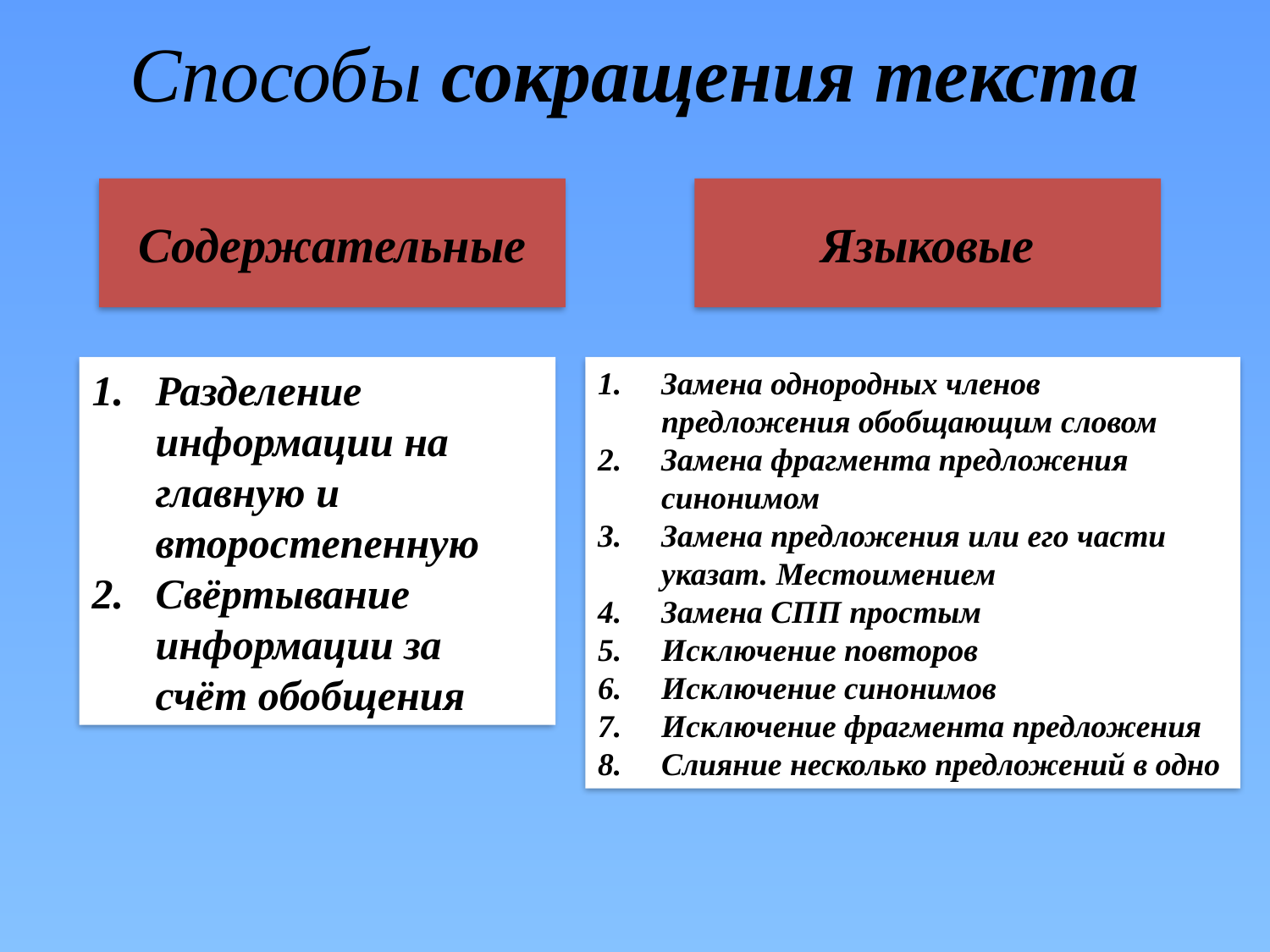

# Способы сокращения текста
Содержательные
Языковые
Разделение информации на главную и второстепенную
Свёртывание информации за счёт обобщения
Замена однородных членов предложения обобщающим словом
Замена фрагмента предложения синонимом
Замена предложения или его части указат. Местоимением
Замена СПП простым
Исключение повторов
Исключение синонимов
Исключение фрагмента предложения
Слияние несколько предложений в одно